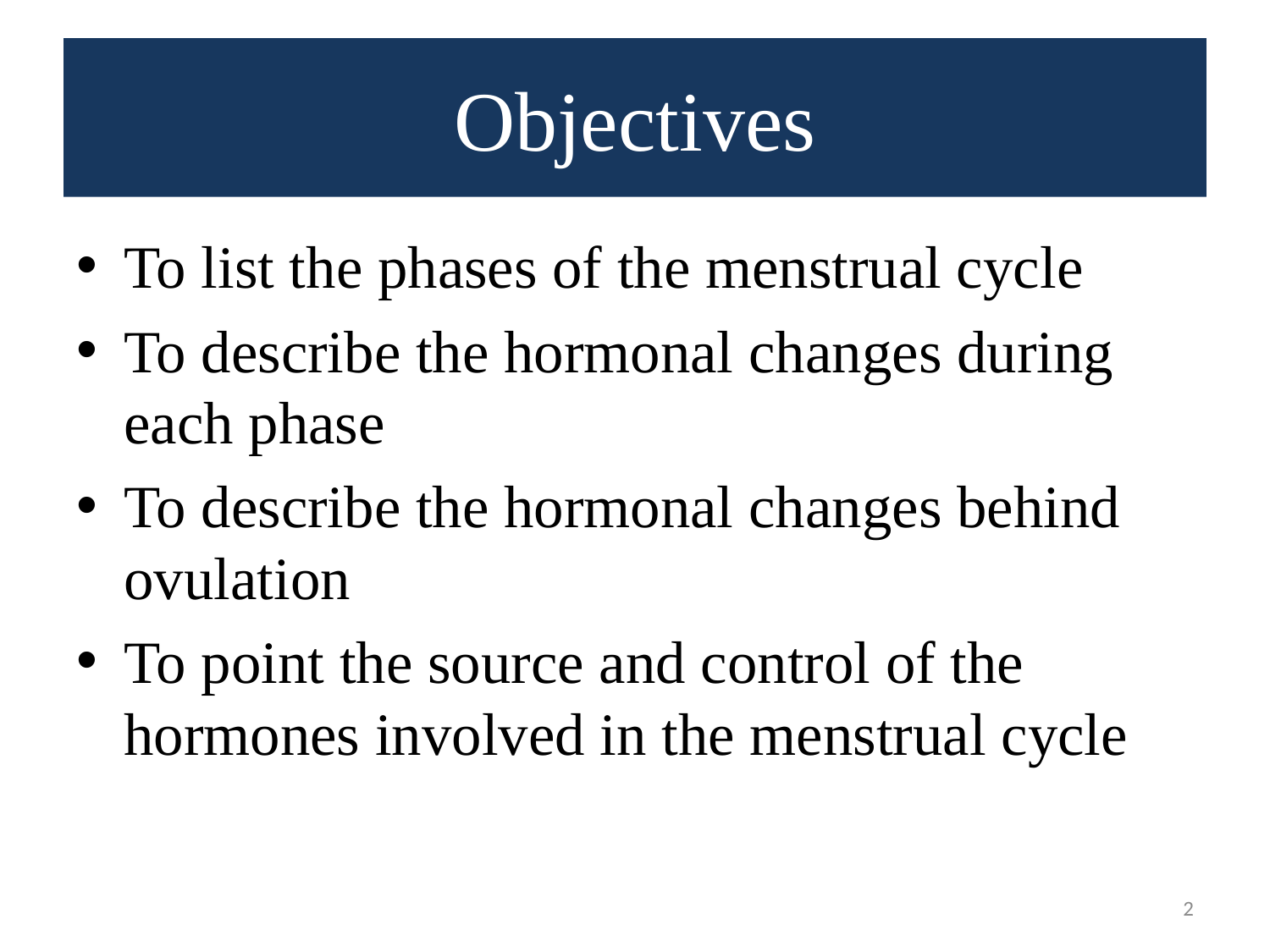

# Objectives
To list the phases of the menstrual cycle
To describe the hormonal changes during each phase
To describe the hormonal changes behind ovulation
To point the source and control of the hormones involved in the menstrual cycle

2